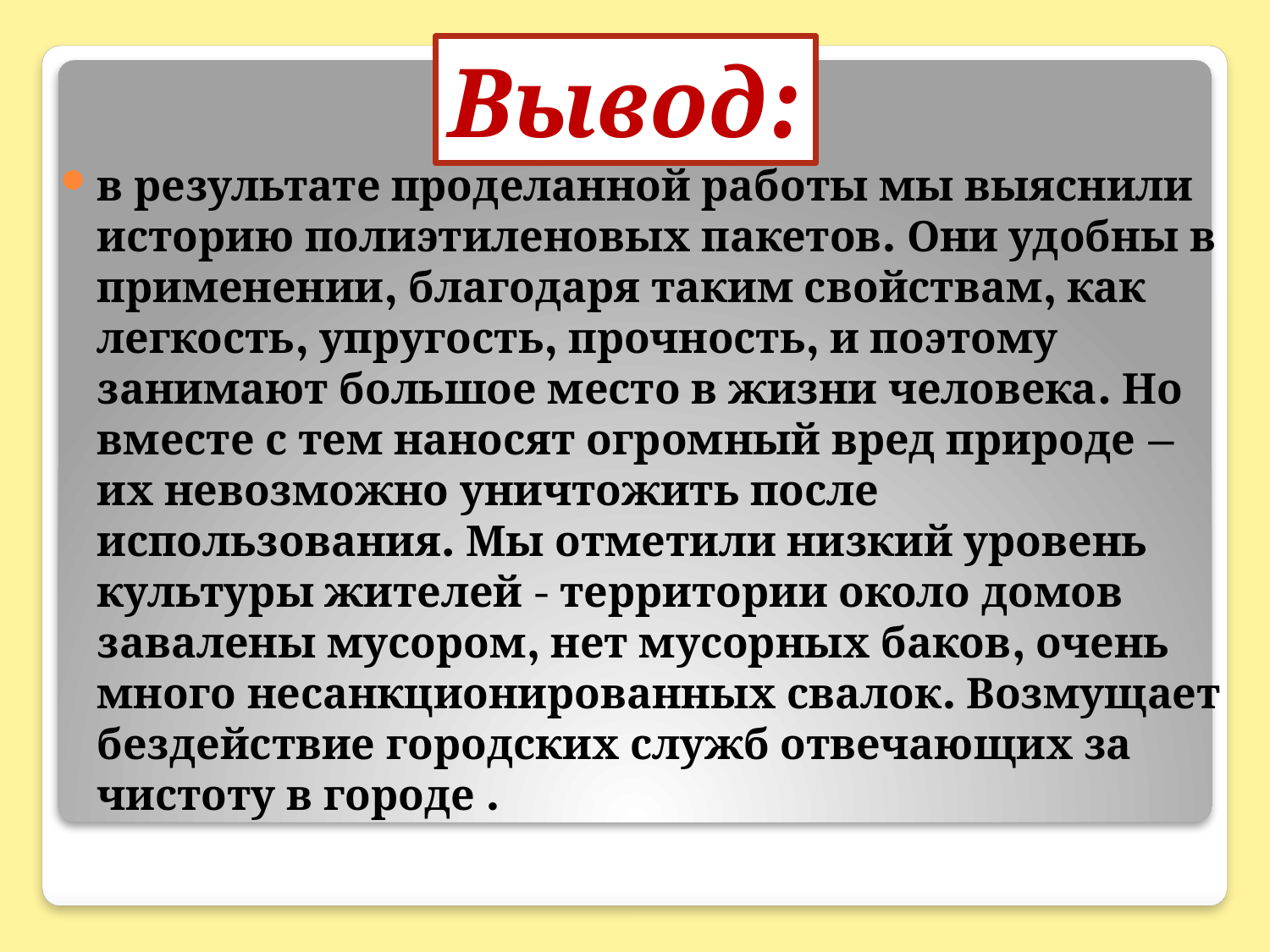

Вывод:
в результате проделанной работы мы выяснили историю полиэтиленовых пакетов. Они удобны в применении, благодаря таким свойствам, как легкость, упругость, прочность, и поэтому занимают большое место в жизни человека. Но вместе с тем наносят огромный вред природе – их невозможно уничтожить после использования. Мы отметили низкий уровень культуры жителей - территории около домов завалены мусором, нет мусорных баков, очень много несанкционированных свалок. Возмущает бездействие городских служб отвечающих за чистоту в городе .